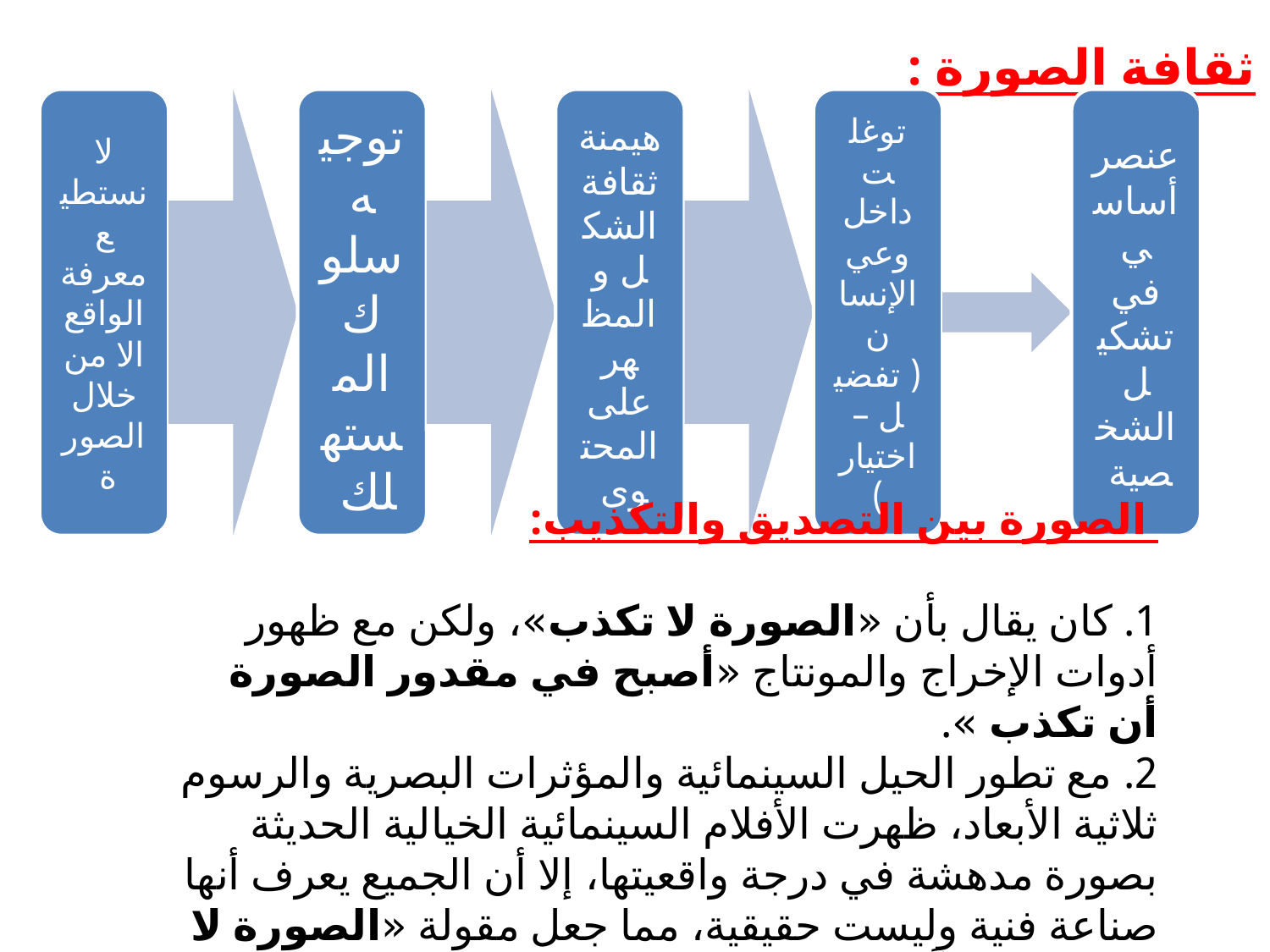

ثقافة الصورة :

توجيه سلوك المستهلك
هيمنة ثقافة الشكل و المظهر على المحتوى
عنصر أساسي في تشكيل الشخصية
 الصورة بين التصديق والتكذيب:

1. كان يقال بأن «الصورة لا تكذب»، ولكن مع ظهور أدوات الإخراج والمونتاج «أصبح في مقدور الصورة أن تكذب ».
2. مع تطور الحيل السينمائية والمؤثرات البصرية والرسوم ثلاثية الأبعاد، ظهرت الأفلام السينمائية الخيالية الحديثة بصورة مدهشة في درجة واقعيتها، إلا أن الجميع يعرف أنها صناعة فنية وليست حقيقية، مما جعل مقولة «الصورة لا تكذب» جزءاً من التاريخ.